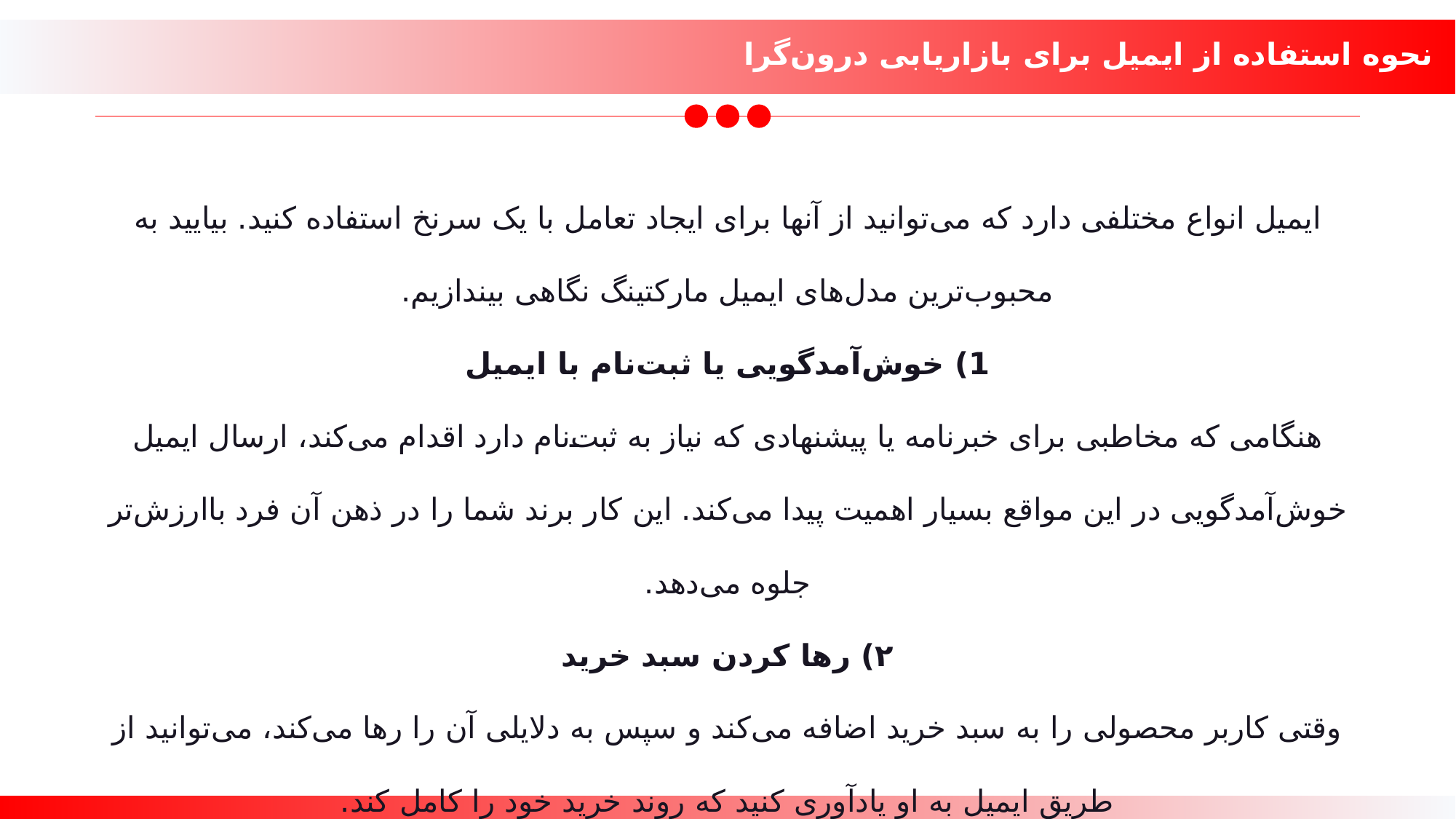

نحوه استفاده از ایمیل برای بازاریابی درون‌گرا
ایمیل انواع مختلفی دارد که می‌توانید از آنها برای ایجاد تعامل با یک سرنخ استفاده کنید. بیایید به محبوب‌ترین مدل‌های ایمیل مارکتینگ نگاهی بیندازیم.
1) خوش‌آمدگویی یا ثبت‌نام با ایمیل
هنگامی که مخاطبی برای خبرنامه یا پیشنهادی که نیاز به ثبت‌نام دارد اقدام می‌کند، ارسال ایمیل خوش‌آمدگویی در این مواقع بسیار اهمیت پیدا می‌کند. این کار برند شما را در ذهن آن فرد باارزش‌تر جلوه می‌دهد.
۲) رها کردن سبد خرید
وقتی کاربر محصولی را به سبد خرید اضافه می‌کند و سپس به دلایلی آن را رها می‌کند، می‌توانید از طریق ایمیل به او یادآوری کنید که روند خرید خود را کامل کند.